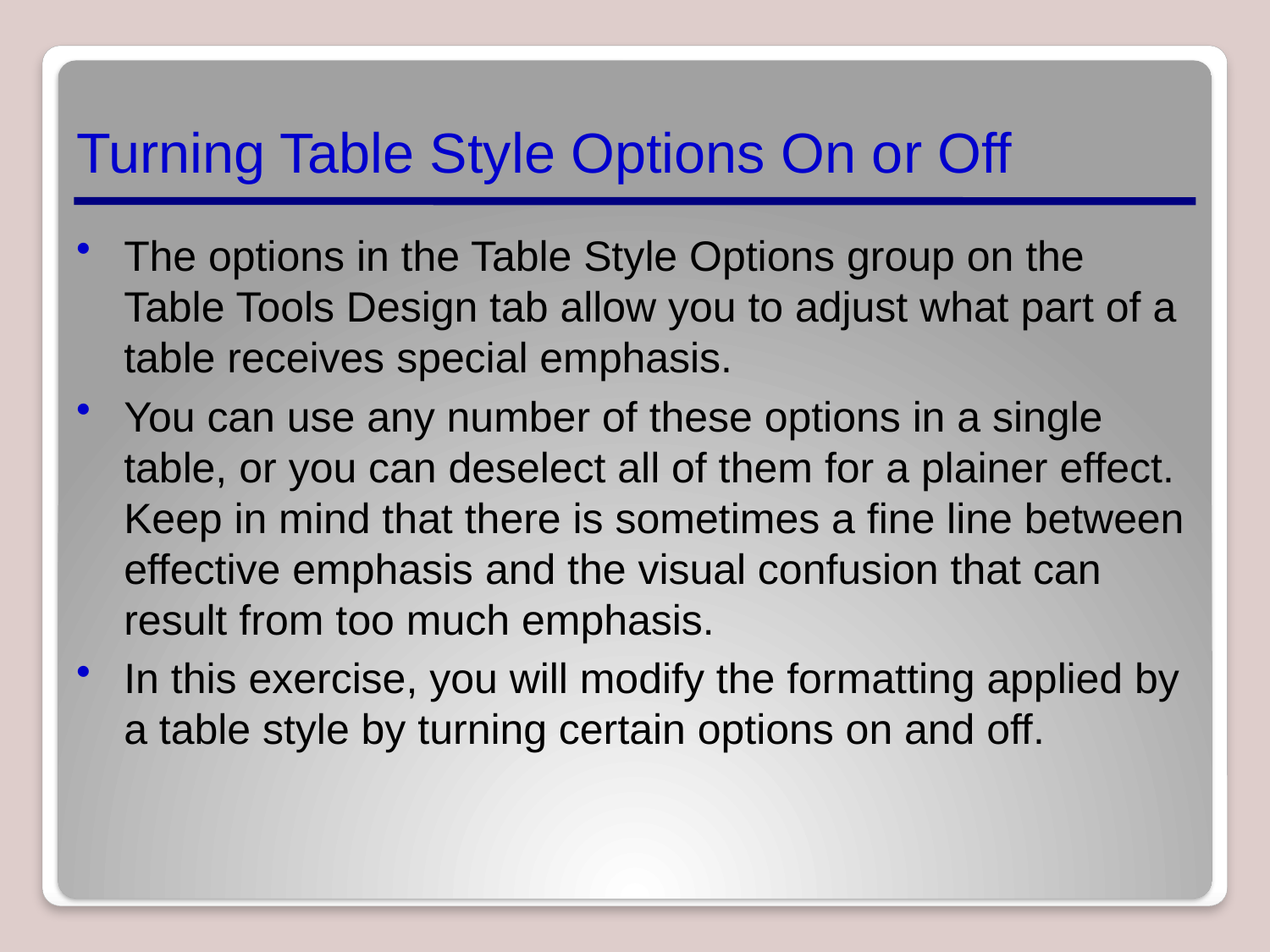

# Turning Table Style Options On or Off
The options in the Table Style Options group on the Table Tools Design tab allow you to adjust what part of a table receives special emphasis.
You can use any number of these options in a single table, or you can deselect all of them for a plainer effect. Keep in mind that there is sometimes a fine line between effective emphasis and the visual confusion that can result from too much emphasis.
In this exercise, you will modify the formatting applied by a table style by turning certain options on and off.